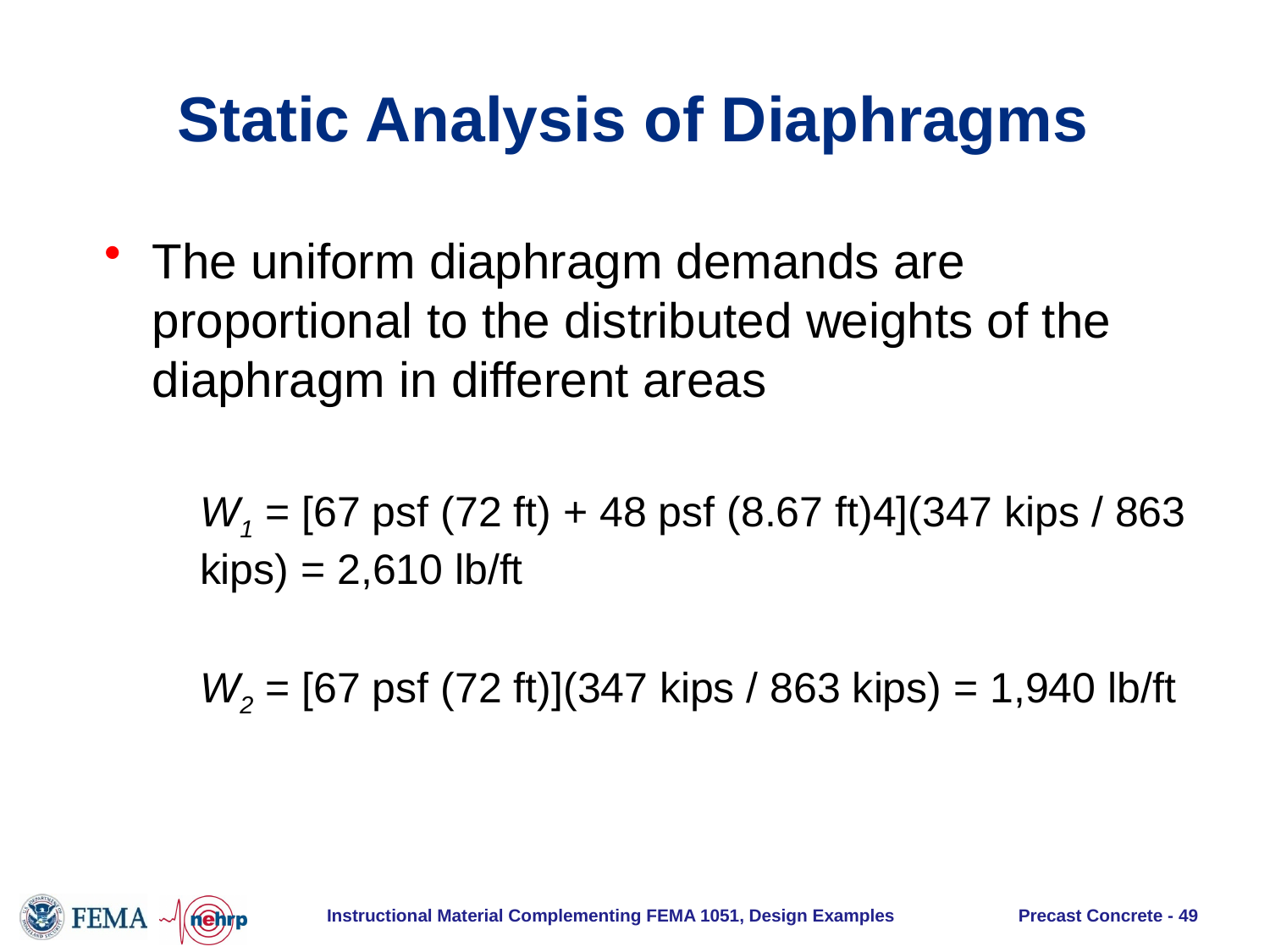

# Static Analysis of Diaphragms
The uniform diaphragm demands are proportional to the distributed weights of the diaphragm in different areas

W1 = [67 psf (72 ft) + 48 psf (8.67 ft)4](347 kips / 863 kips) = 2,610 lb/ft

W2 = [67 psf (72 ft)](347 kips / 863 kips) = 1,940 lb/ft